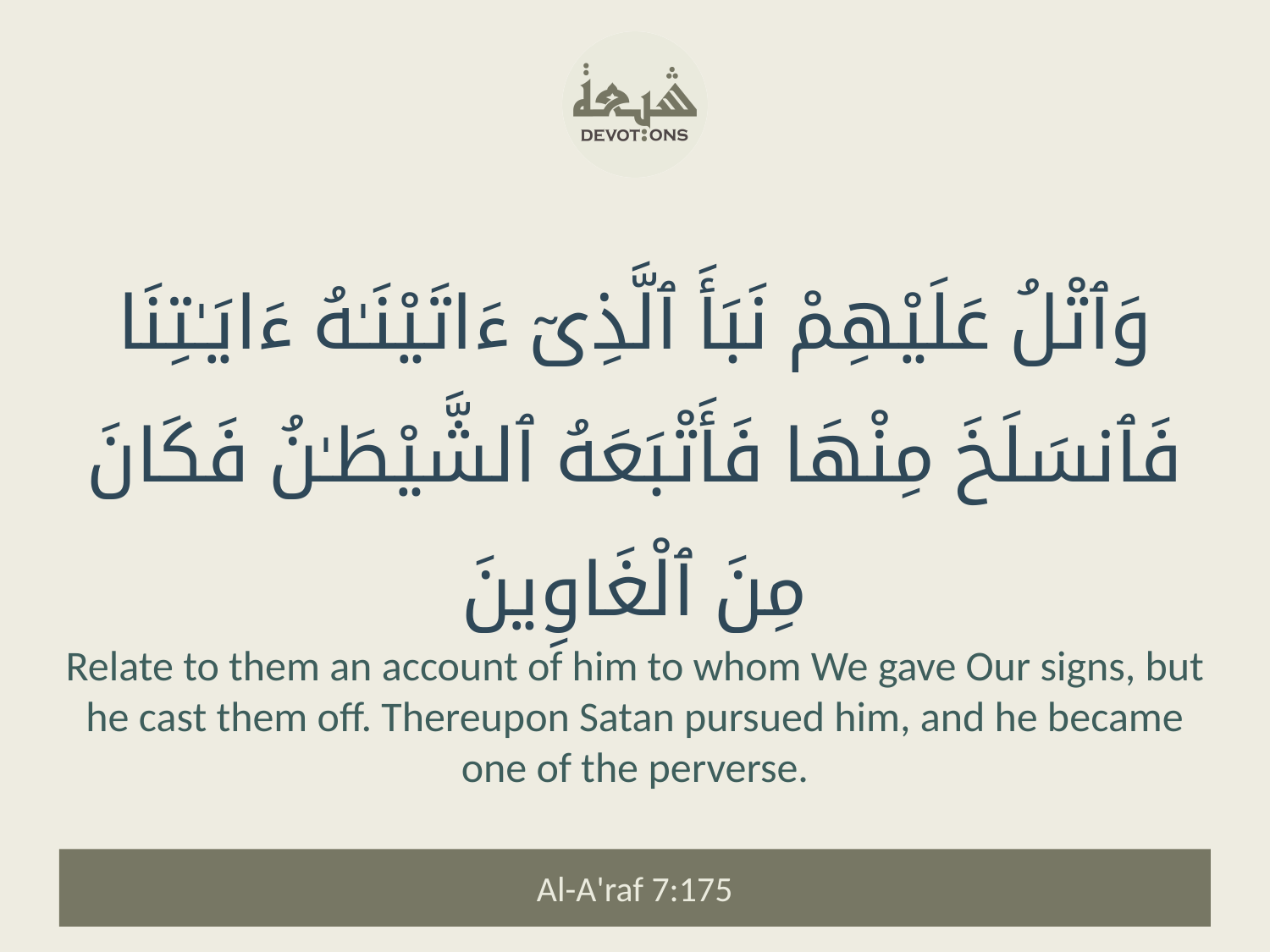

وَٱتْلُ عَلَيْهِمْ نَبَأَ ٱلَّذِىٓ ءَاتَيْنَـٰهُ ءَايَـٰتِنَا فَٱنسَلَخَ مِنْهَا فَأَتْبَعَهُ ٱلشَّيْطَـٰنُ فَكَانَ مِنَ ٱلْغَاوِينَ
Relate to them an account of him to whom We gave Our signs, but he cast them off. Thereupon Satan pursued him, and he became one of the perverse.
Al-A'raf 7:175